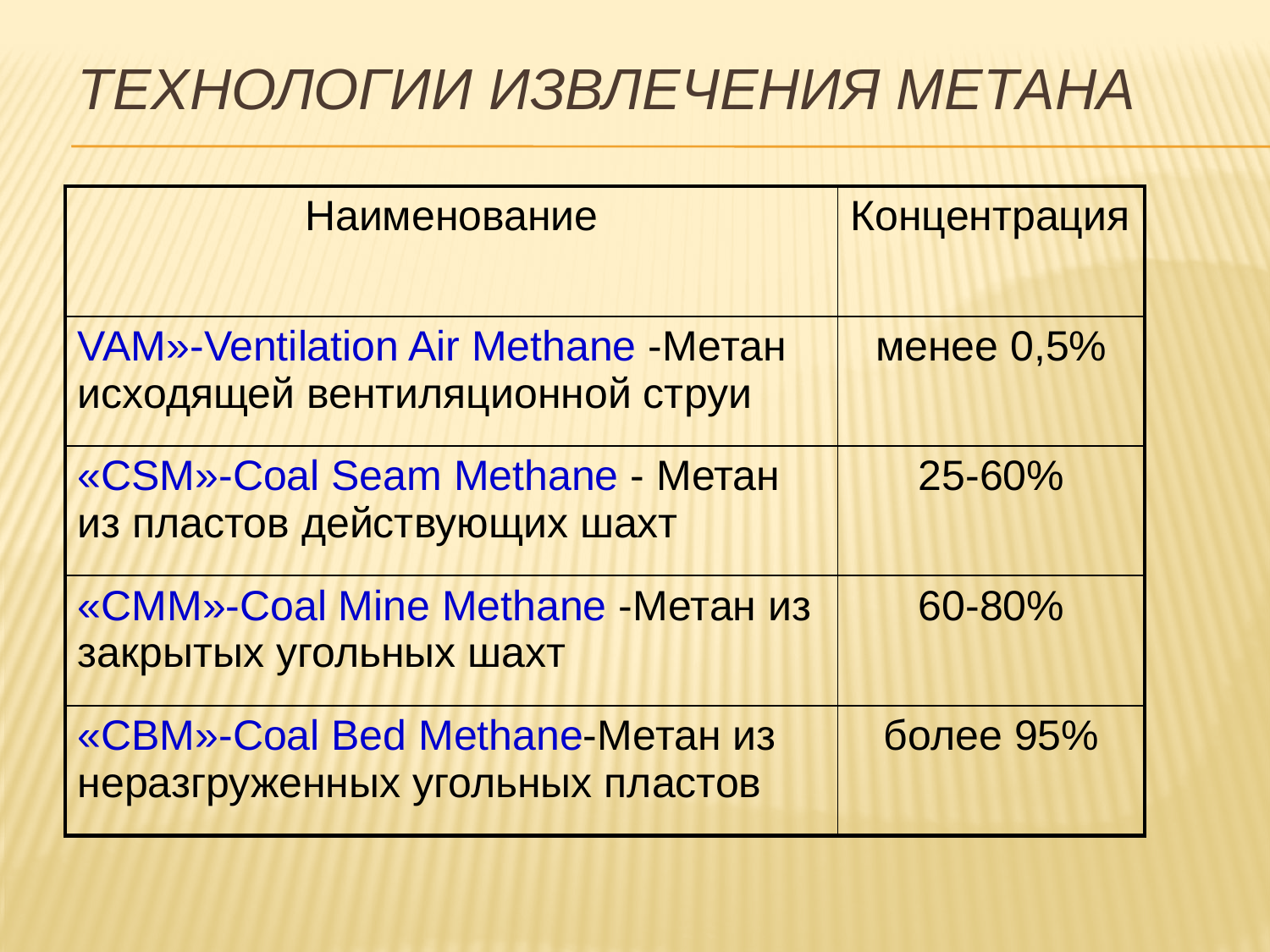

# Технологии извлечения метана
| Наименование | Концентрация |
| --- | --- |
| VAM»-Ventilation Air Methane -Метан исходящей вентиляционной струи | менее 0,5% |
| «CSM»-Coal Seam Methane - Метан из пластов действующих шахт | 25-60% |
| «CMM»-Coal Mine Methane -Метан из закрытых угольных шахт | 60-80% |
| «CBM»-Coal Bed Methane-Метан из неразгруженных угольных пластов | более 95% |